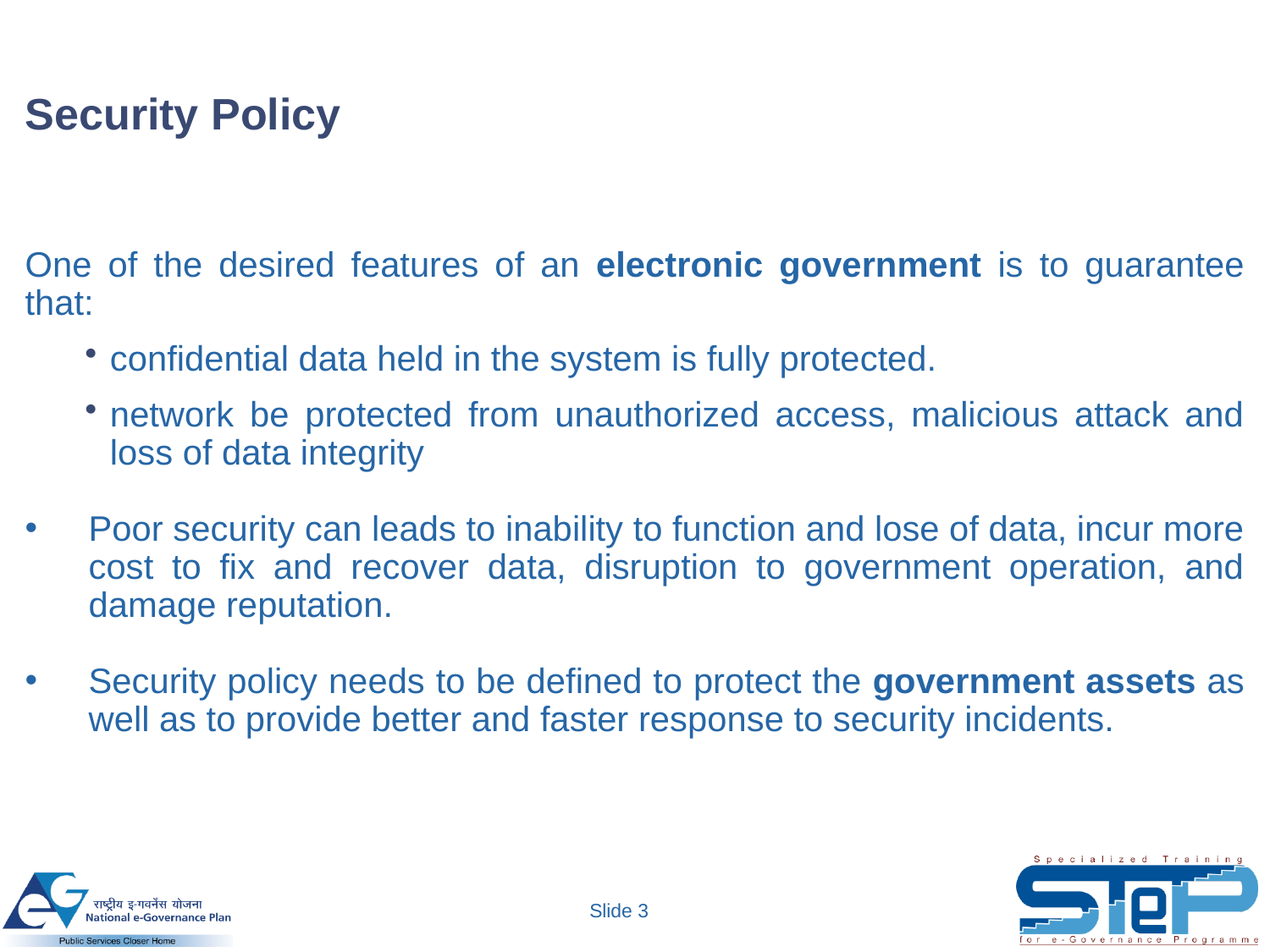

# Security Policy
One of the desired features of an electronic government is to guarantee that:
confidential data held in the system is fully protected.
network be protected from unauthorized access, malicious attack and loss of data integrity

Poor security can leads to inability to function and lose of data, incur more cost to fix and recover data, disruption to government operation, and damage reputation.

Security policy needs to be defined to protect the government assets as well as to provide better and faster response to security incidents.